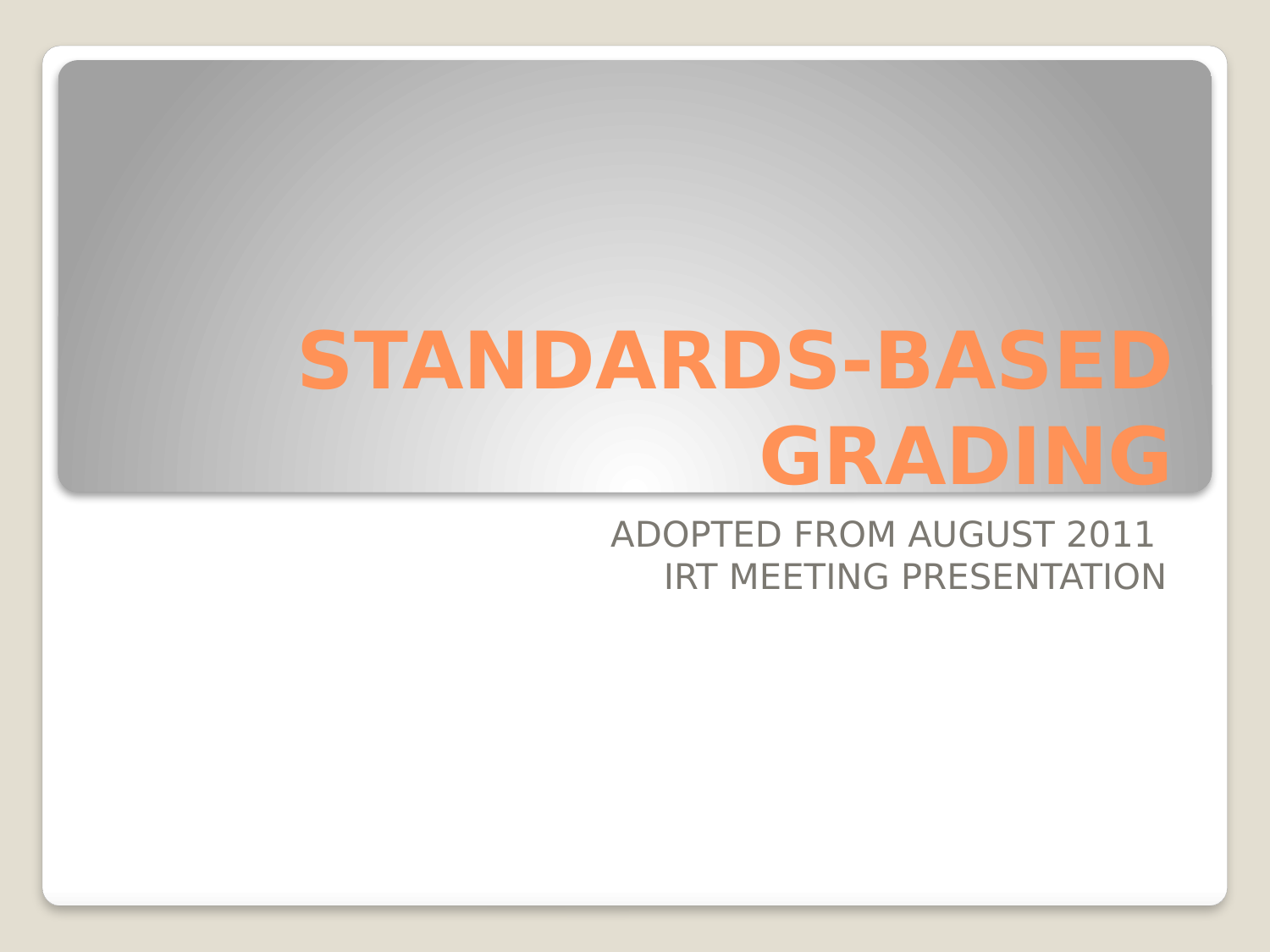

# STANDARDS-BASED GRADING
ADOPTED FROM AUGUST 2011
IRT MEETING PRESENTATION